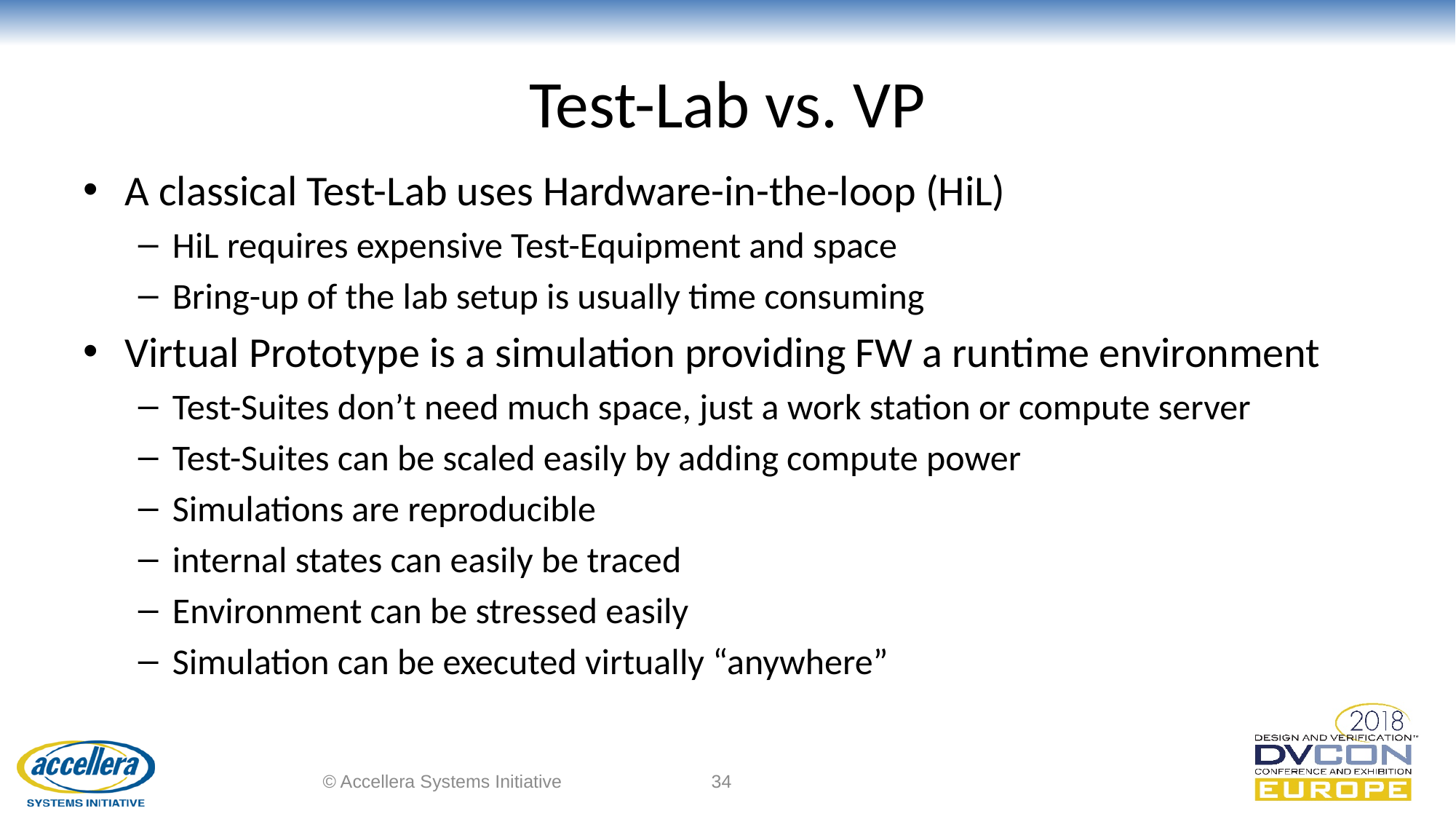

# Test-Lab vs. VP
A classical Test-Lab uses Hardware-in-the-loop (HiL)
HiL requires expensive Test-Equipment and space
Bring-up of the lab setup is usually time consuming
Virtual Prototype is a simulation providing FW a runtime environment
Test-Suites don’t need much space, just a work station or compute server
Test-Suites can be scaled easily by adding compute power
Simulations are reproducible
internal states can easily be traced
Environment can be stressed easily
Simulation can be executed virtually “anywhere”

© Accellera Systems Initiative
34